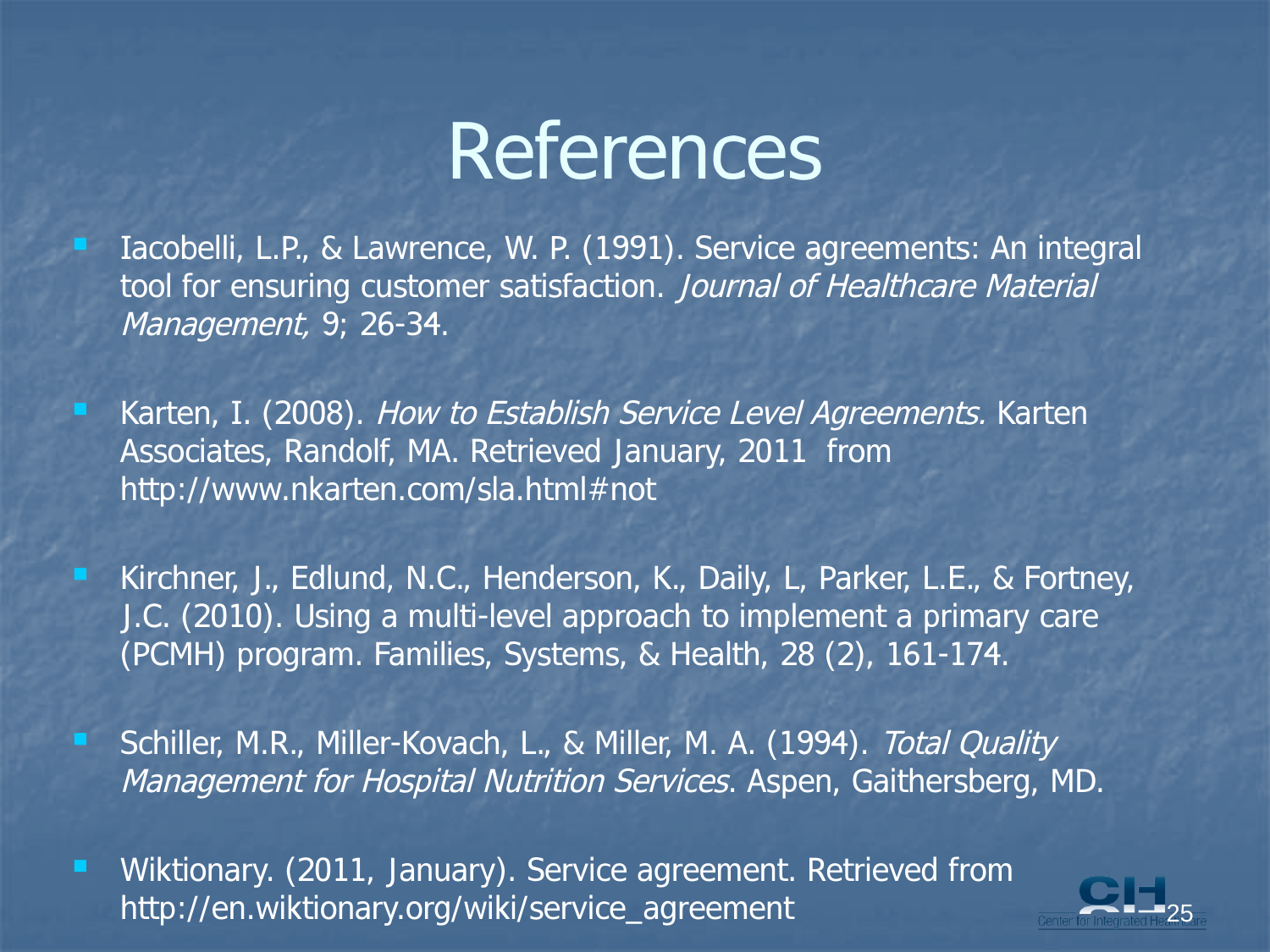

# References
Iacobelli, L.P., & Lawrence, W. P. (1991). Service agreements: An integral tool for ensuring customer satisfaction. Journal of Healthcare Material Management, 9; 26-34.

Karten, I. (2008). How to Establish Service Level Agreements. Karten Associates, Randolf, MA. Retrieved January, 2011  from http://www.nkarten.com/sla.html#not

Kirchner, J., Edlund, N.C., Henderson, K., Daily, L, Parker, L.E., & Fortney, J.C. (2010). Using a multi-level approach to implement a primary care (PCMH) program. Families, Systems, & Health, 28 (2), 161-174.

Schiller, M.R., Miller-Kovach, L., & Miller, M. A. (1994). Total Quality Management for Hospital Nutrition Services. Aspen, Gaithersberg, MD.

Wiktionary. (2011, January). Service agreement. Retrieved from http://en.wiktionary.org/wiki/service_agreement

25